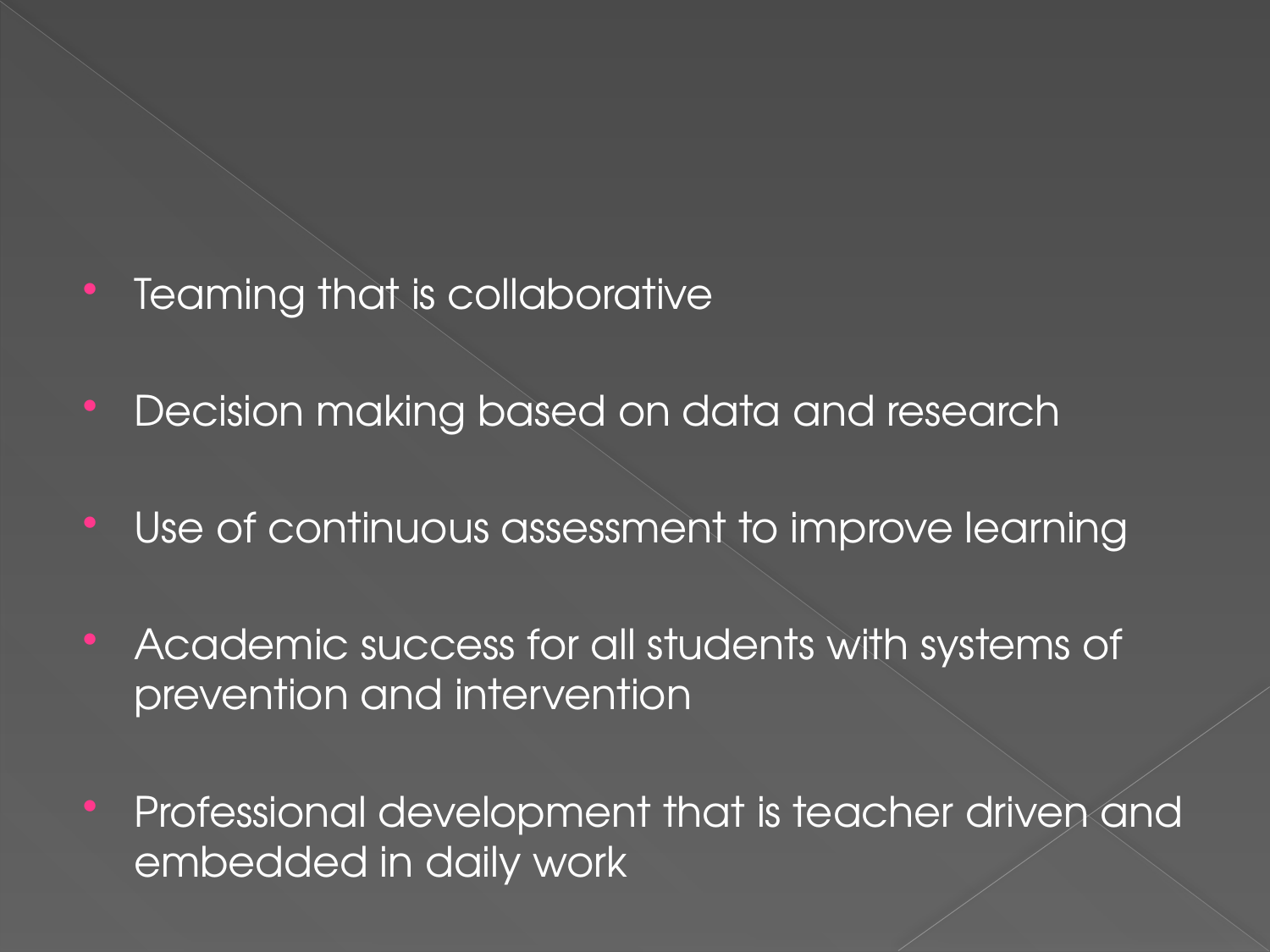

#
Teaming that is collaborative

Decision making based on data and research

Use of continuous assessment to improve learning

Academic success for all students with systems of prevention and intervention

Professional development that is teacher driven and embedded in daily work